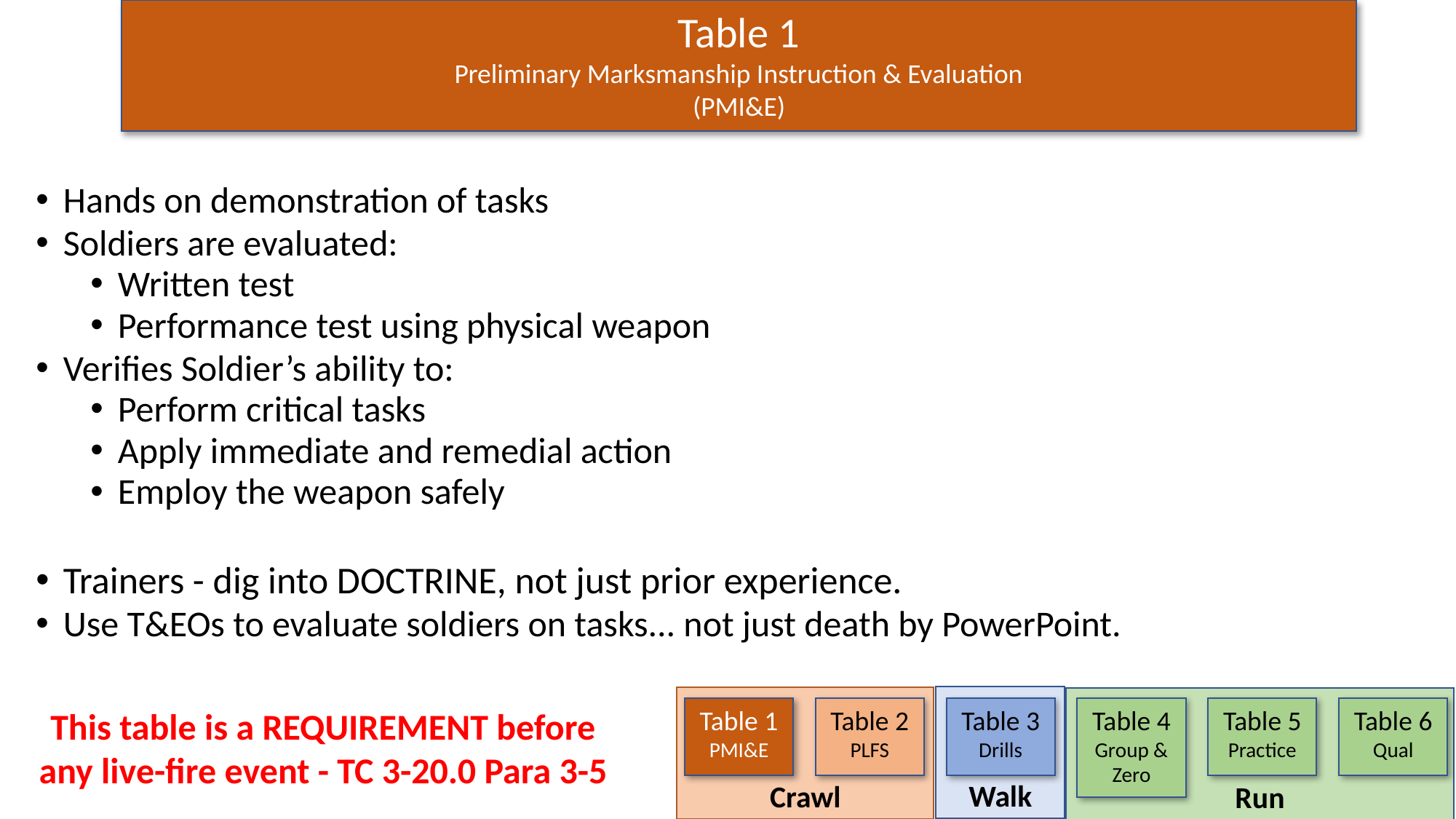

Table 1
Preliminary Marksmanship Instruction & Evaluation
(PMI&E)
Hands on demonstration of tasks
Soldiers are evaluated:
Written test
Performance test using physical weapon
Verifies Soldier’s ability to:
Perform critical tasks
Apply immediate and remedial action
Employ the weapon safely

Trainers - dig into DOCTRINE, not just prior experience.
Use T&EOs to evaluate soldiers on tasks... not just death by PowerPoint.

Walk
Crawl
Run
Table 5
Practice
Table 4
Group & Zero
Table 3
Drills
Table 2
PLFS

Table 6
Qual
Table 1
PMI&E
This table is a REQUIREMENT before any live-fire event - TC 3-20.0 Para 3-5